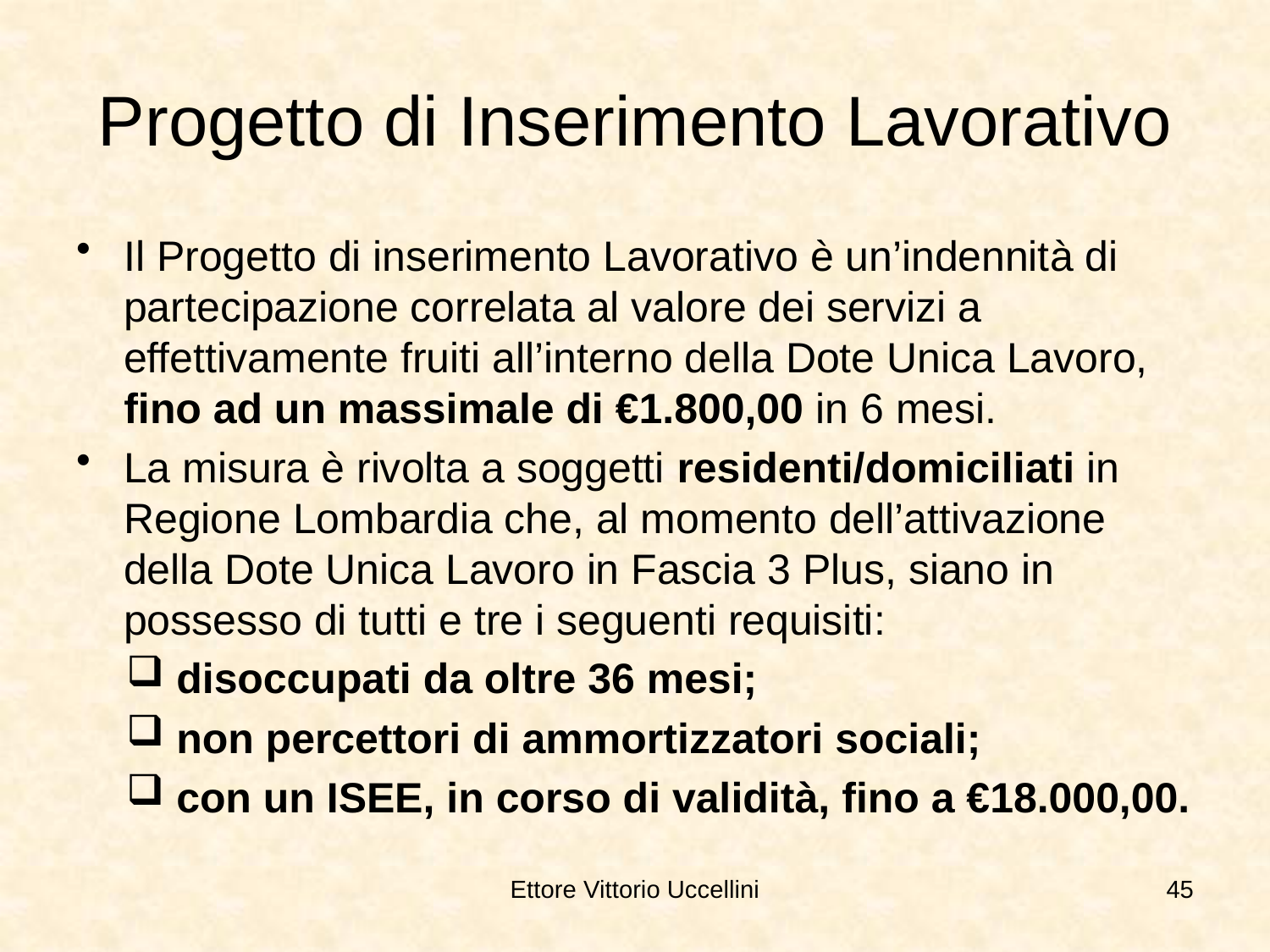

# Progetto di Inserimento Lavorativo
Il Progetto di inserimento Lavorativo è un’indennità di partecipazione correlata al valore dei servizi a effettivamente fruiti all’interno della Dote Unica Lavoro, fino ad un massimale di €1.800,00 in 6 mesi.
La misura è rivolta a soggetti residenti/domiciliati in Regione Lombardia che, al momento dell’attivazione della Dote Unica Lavoro in Fascia 3 Plus, siano in possesso di tutti e tre i seguenti requisiti:
 disoccupati da oltre 36 mesi;
 non percettori di ammortizzatori sociali;
 con un ISEE, in corso di validità, fino a €18.000,00.
Ettore Vittorio Uccellini
45